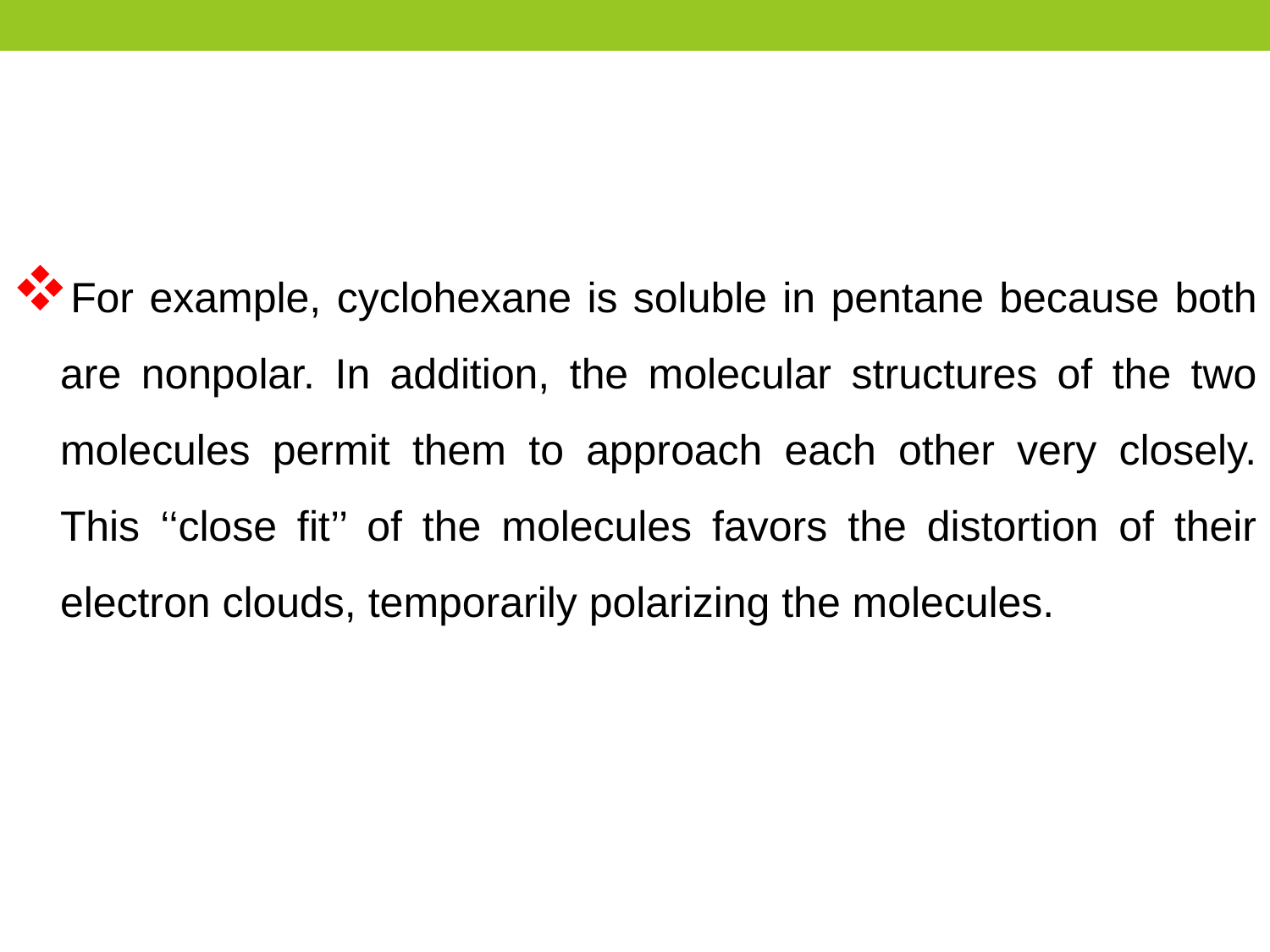

For example, cyclohexane is soluble in pentane because both are nonpolar. In addition, the molecular structures of the two molecules permit them to approach each other very closely. This ‘‘close fit’’ of the molecules favors the distortion of their electron clouds, temporarily polarizing the molecules.